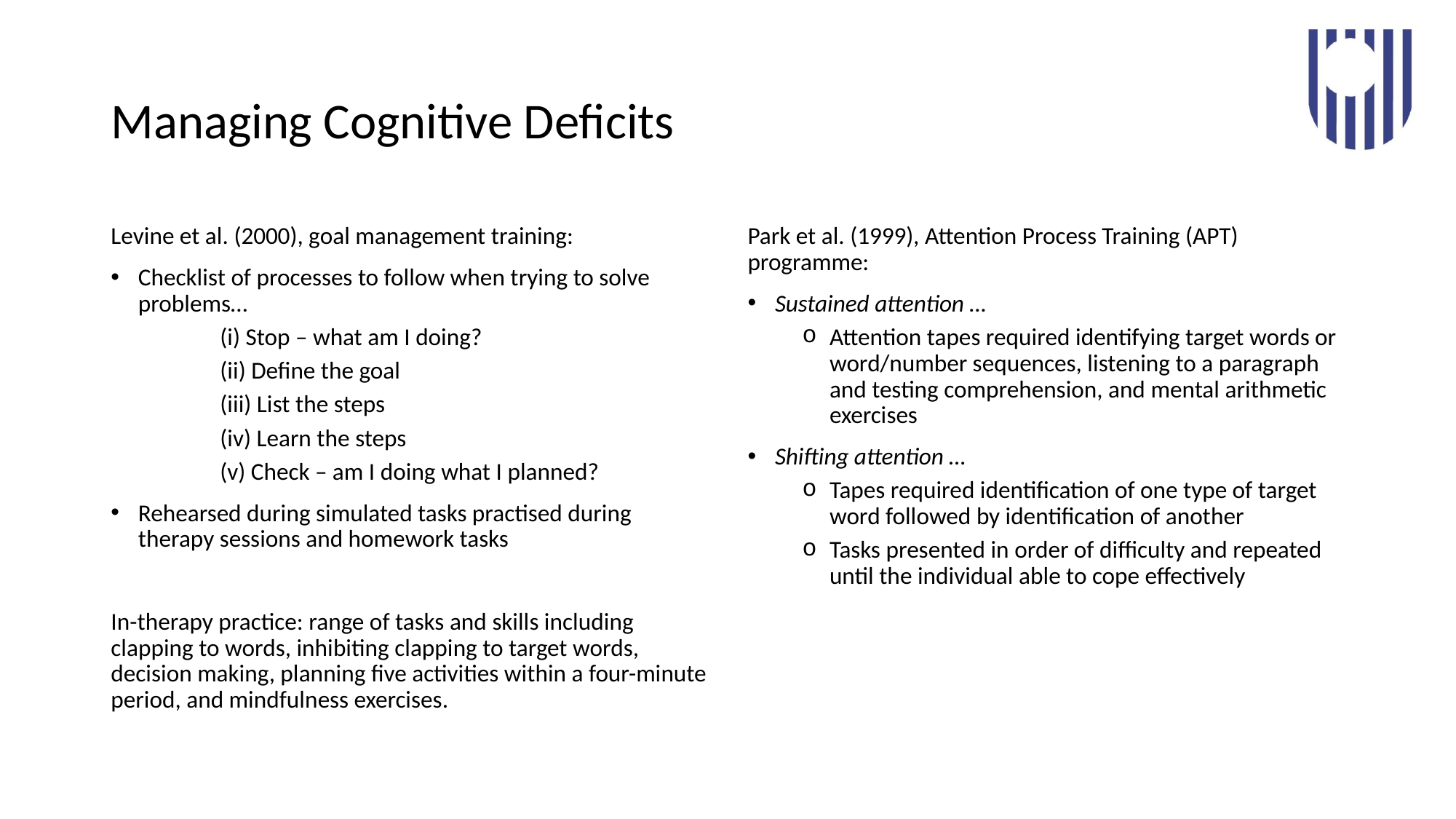

# Managing Cognitive Deficits
Levine et al. (2000), goal management training:
Checklist of processes to follow when trying to solve problems…
(i) Stop – what am I doing?
(ii) Define the goal
(iii) List the steps
(iv) Learn the steps
(v) Check – am I doing what I planned?
Rehearsed during simulated tasks practised during therapy sessions and homework tasks

In-therapy practice: range of tasks and skills including clapping to words, inhibiting clapping to target words, decision making, planning five activities within a four-minute period, and mindfulness exercises.
Park et al. (1999), Attention Process Training (APT) programme:
Sustained attention …
Attention tapes required identifying target words or word/number sequences, listening to a paragraph and testing comprehension, and mental arithmetic exercises
Shifting attention …
Tapes required identification of one type of target word followed by identification of another
Tasks presented in order of difficulty and repeated until the individual able to cope effectively